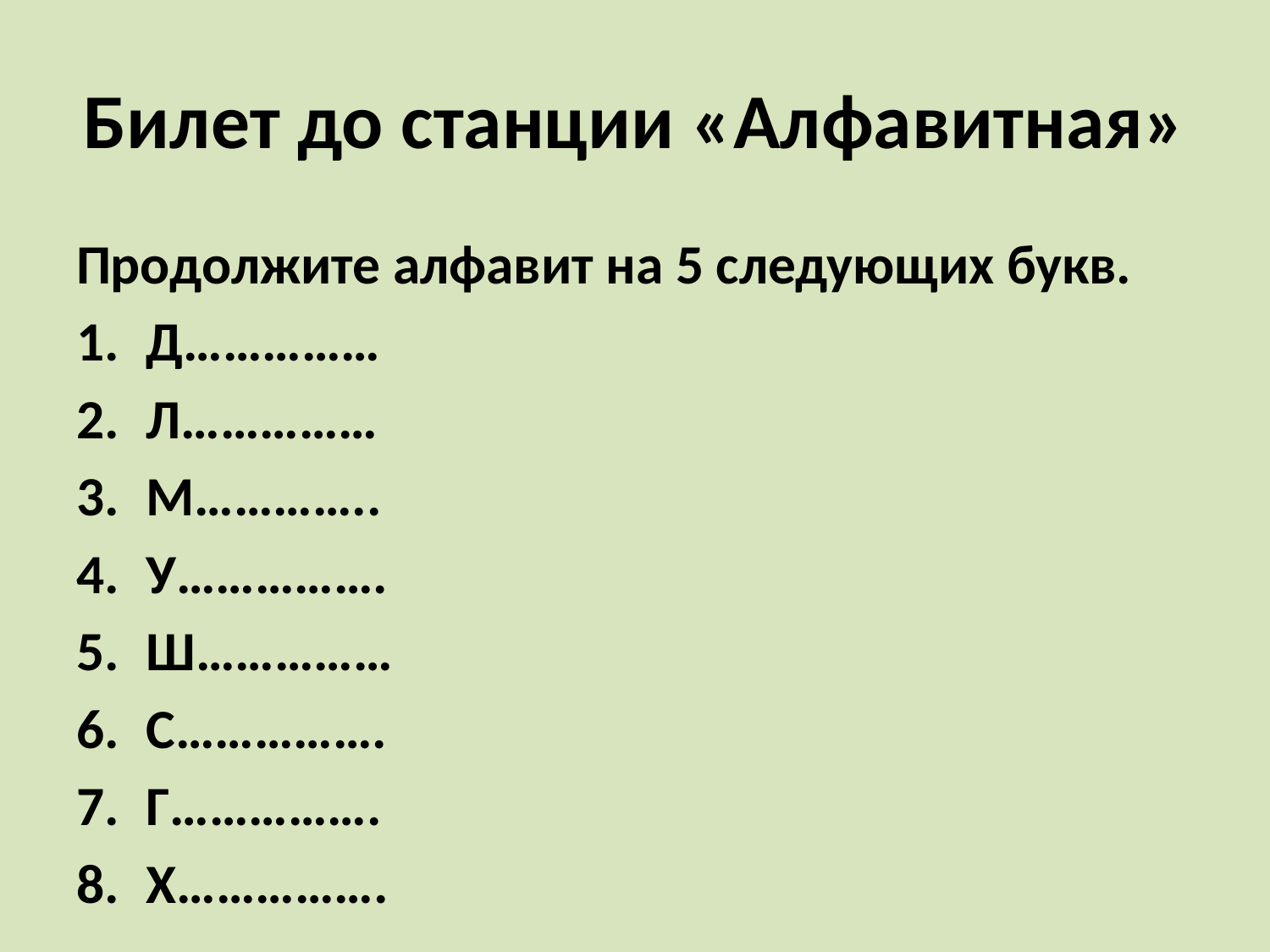

# Билет до станции «Алфавитная»
Продолжите алфавит на 5 следующих букв.
Д……………
Л……………
М…………..
У…………….
Ш……………
С…………….
Г…………….
Х…………….